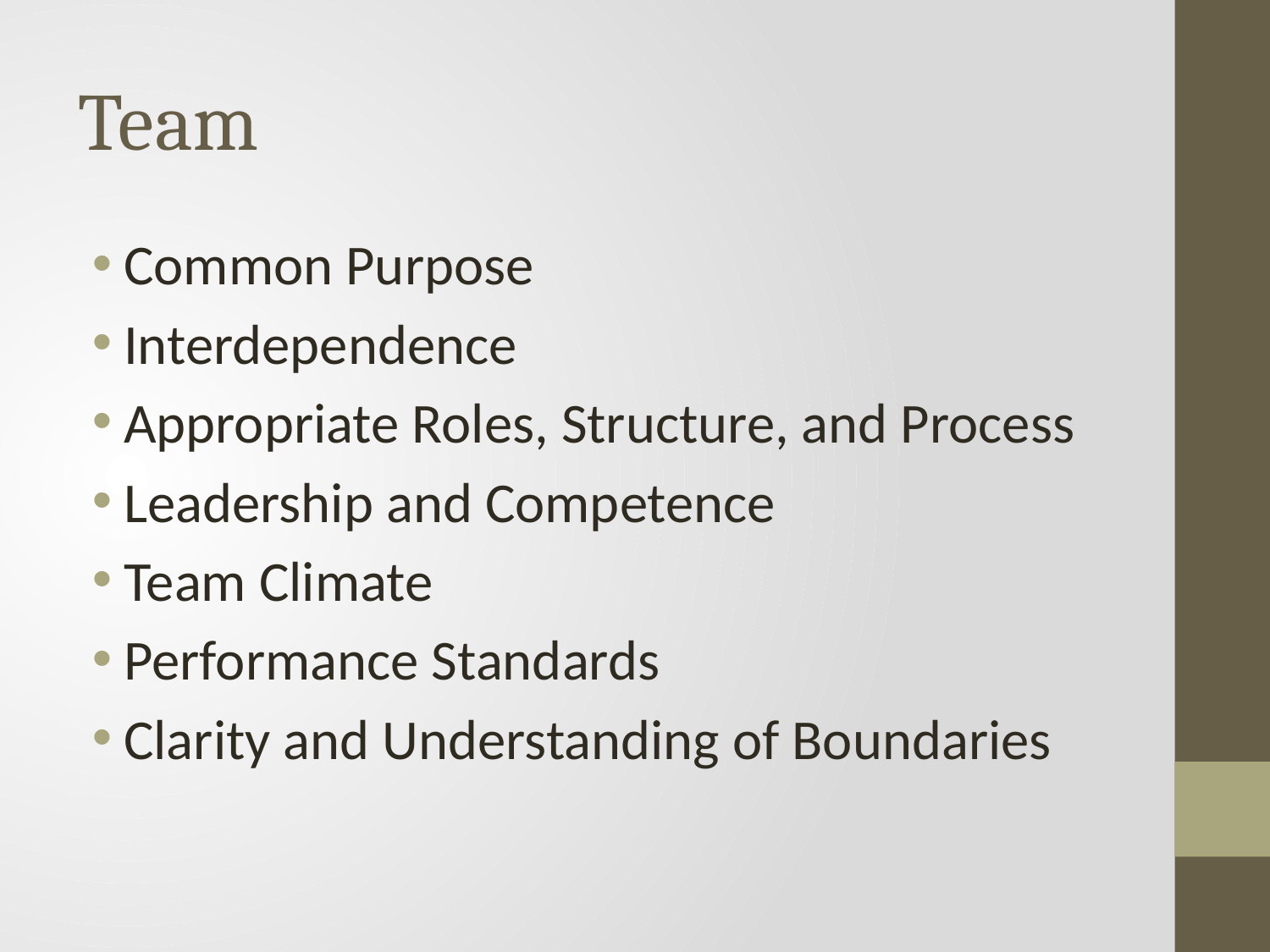

# Team
Common Purpose
Interdependence
Appropriate Roles, Structure, and Process
Leadership and Competence
Team Climate
Performance Standards
Clarity and Understanding of Boundaries